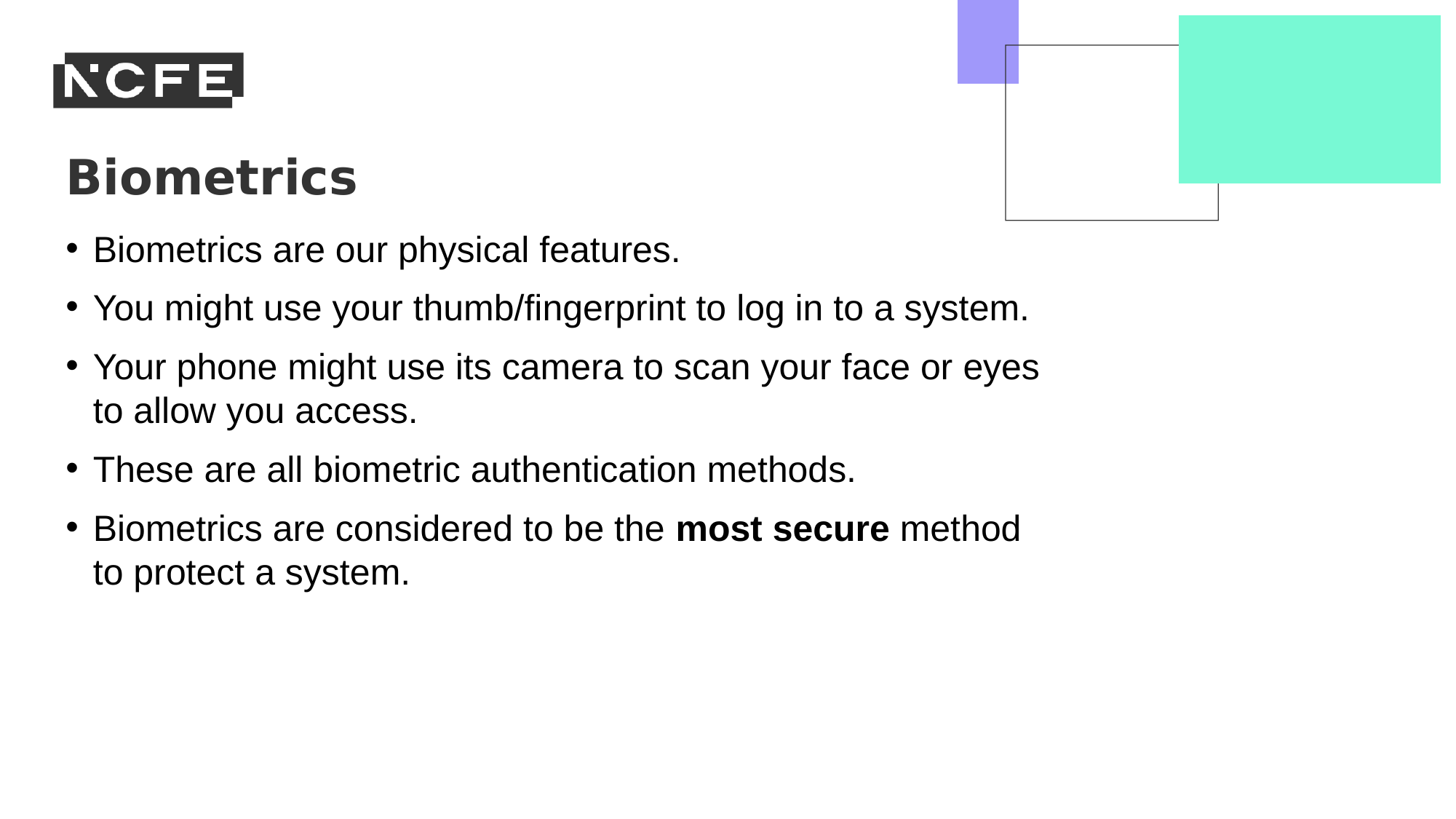

Biometrics
Biometrics are our physical features.
You might use your thumb/fingerprint to log in to a system.
Your phone might use its camera to scan your face or eyes to allow you access.
These are all biometric authentication methods.
Biometrics are considered to be the most secure method to protect a system.